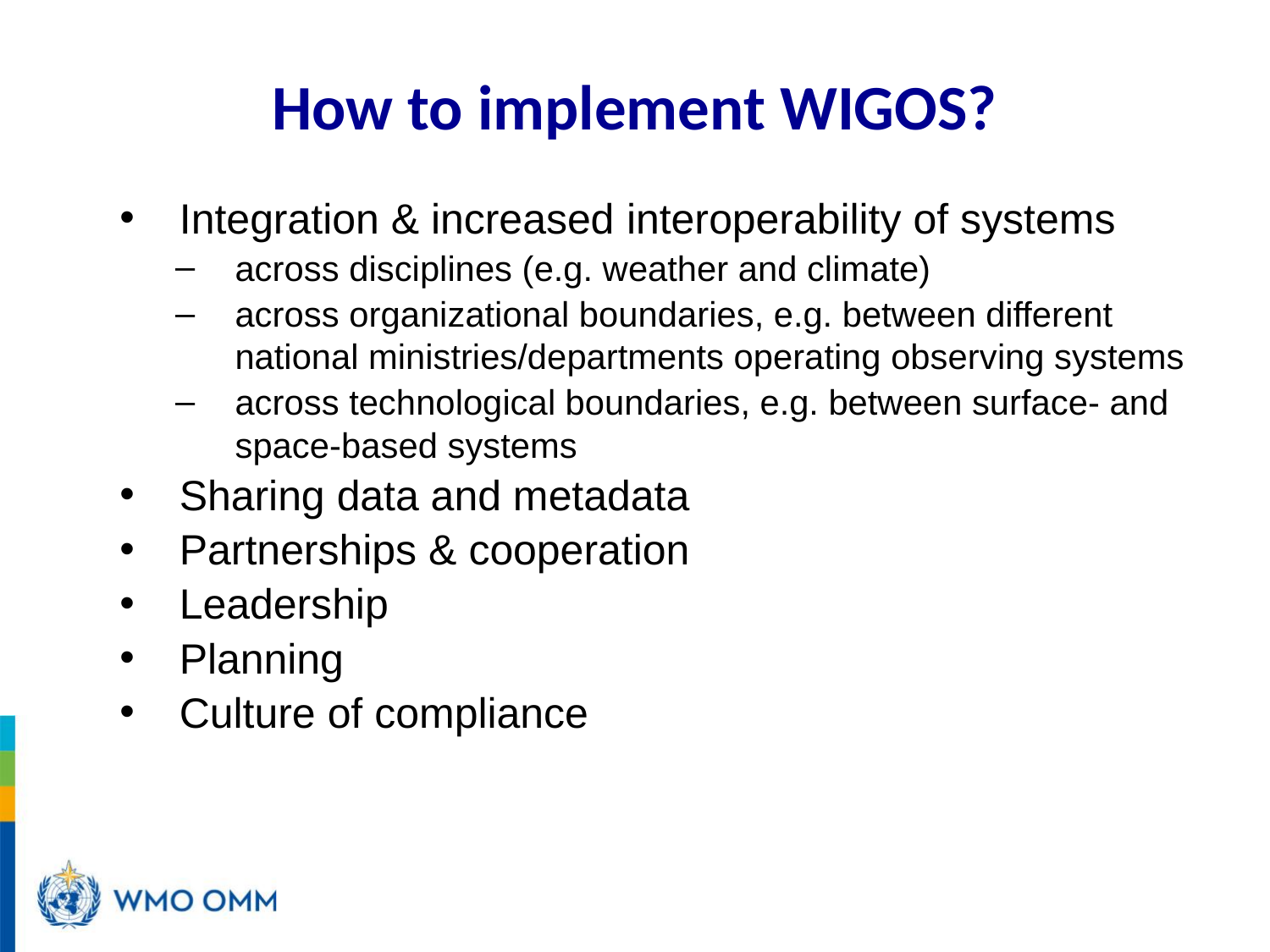

# How to implement WIGOS?
Integration & increased interoperability of systems
across disciplines (e.g. weather and climate)
across organizational boundaries, e.g. between different national ministries/departments operating observing systems
across technological boundaries, e.g. between surface- and space-based systems
Sharing data and metadata
Partnerships & cooperation
Leadership
Planning
Culture of compliance